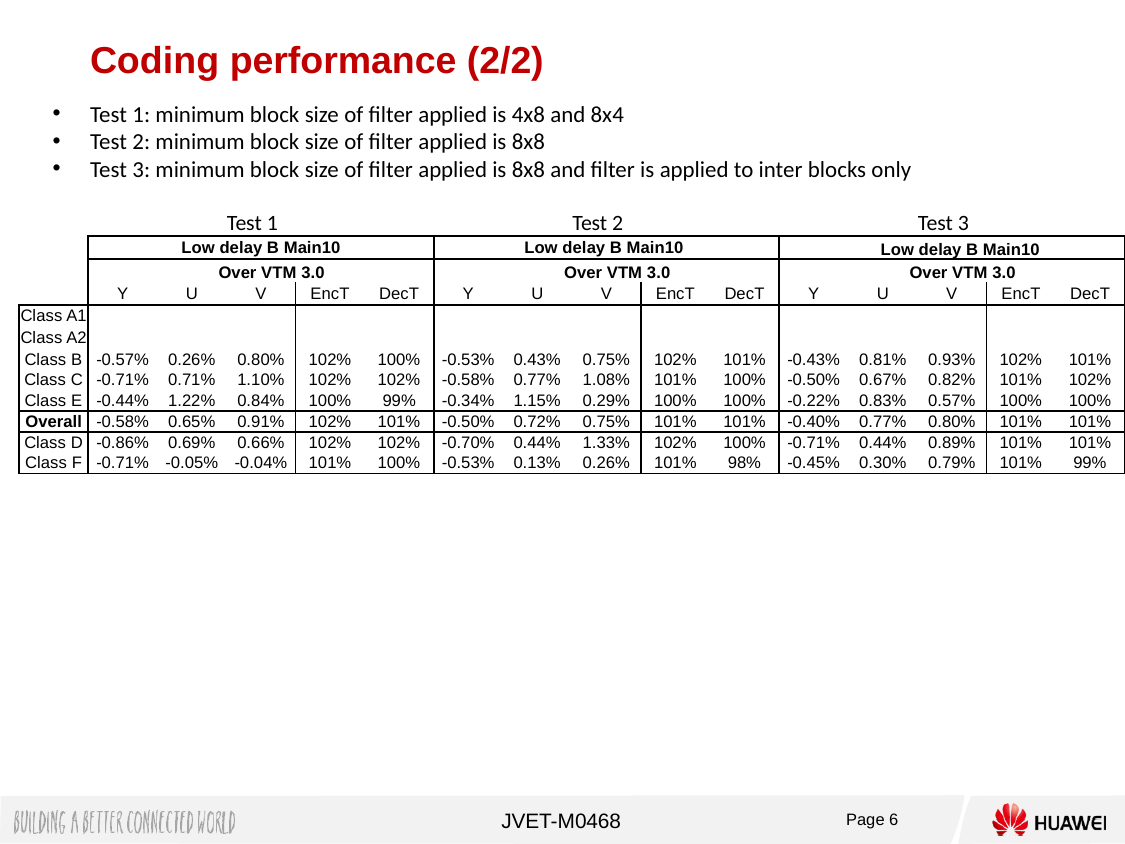

Coding performance (2/2)
Test 1: minimum block size of filter applied is 4x8 and 8x4
Test 2: minimum block size of filter applied is 8x8
Test 3: minimum block size of filter applied is 8x8 and filter is applied to inter blocks only

|  |  |  | Test 1 |  |  |  |  | Test 2 |  |  |  |  | Test 3 |  |  |
| --- | --- | --- | --- | --- | --- | --- | --- | --- | --- | --- | --- | --- | --- | --- | --- |
|  | Low delay B Main10 |  |  |  |  | Low delay B Main10 |  |  |  |  | Low delay B Main10 |  |  |  |  |
|  | Over VTM 3.0 |  |  |  |  | Over VTM 3.0 |  |  |  |  | Over VTM 3.0 |  |  |  |  |
|  | Y | U | V | EncT | DecT | Y | U | V | EncT | DecT | Y | U | V | EncT | DecT |
| Class A1 |  |  |  |  |  |  |  |  |  |  |  |  |  |  |  |
| Class A2 |  |  |  |  |  |  |  |  |  |  |  |  |  |  |  |
| Class B | -0.57% | 0.26% | 0.80% | 102% | 100% | -0.53% | 0.43% | 0.75% | 102% | 101% | -0.43% | 0.81% | 0.93% | 102% | 101% |
| Class C | -0.71% | 0.71% | 1.10% | 102% | 102% | -0.58% | 0.77% | 1.08% | 101% | 100% | -0.50% | 0.67% | 0.82% | 101% | 102% |
| Class E | -0.44% | 1.22% | 0.84% | 100% | 99% | -0.34% | 1.15% | 0.29% | 100% | 100% | -0.22% | 0.83% | 0.57% | 100% | 100% |
| Overall | -0.58% | 0.65% | 0.91% | 102% | 101% | -0.50% | 0.72% | 0.75% | 101% | 101% | -0.40% | 0.77% | 0.80% | 101% | 101% |
| Class D | -0.86% | 0.69% | 0.66% | 102% | 102% | -0.70% | 0.44% | 1.33% | 102% | 100% | -0.71% | 0.44% | 0.89% | 101% | 101% |
| Class F | -0.71% | -0.05% | -0.04% | 101% | 100% | -0.53% | 0.13% | 0.26% | 101% | 98% | -0.45% | 0.30% | 0.79% | 101% | 99% |